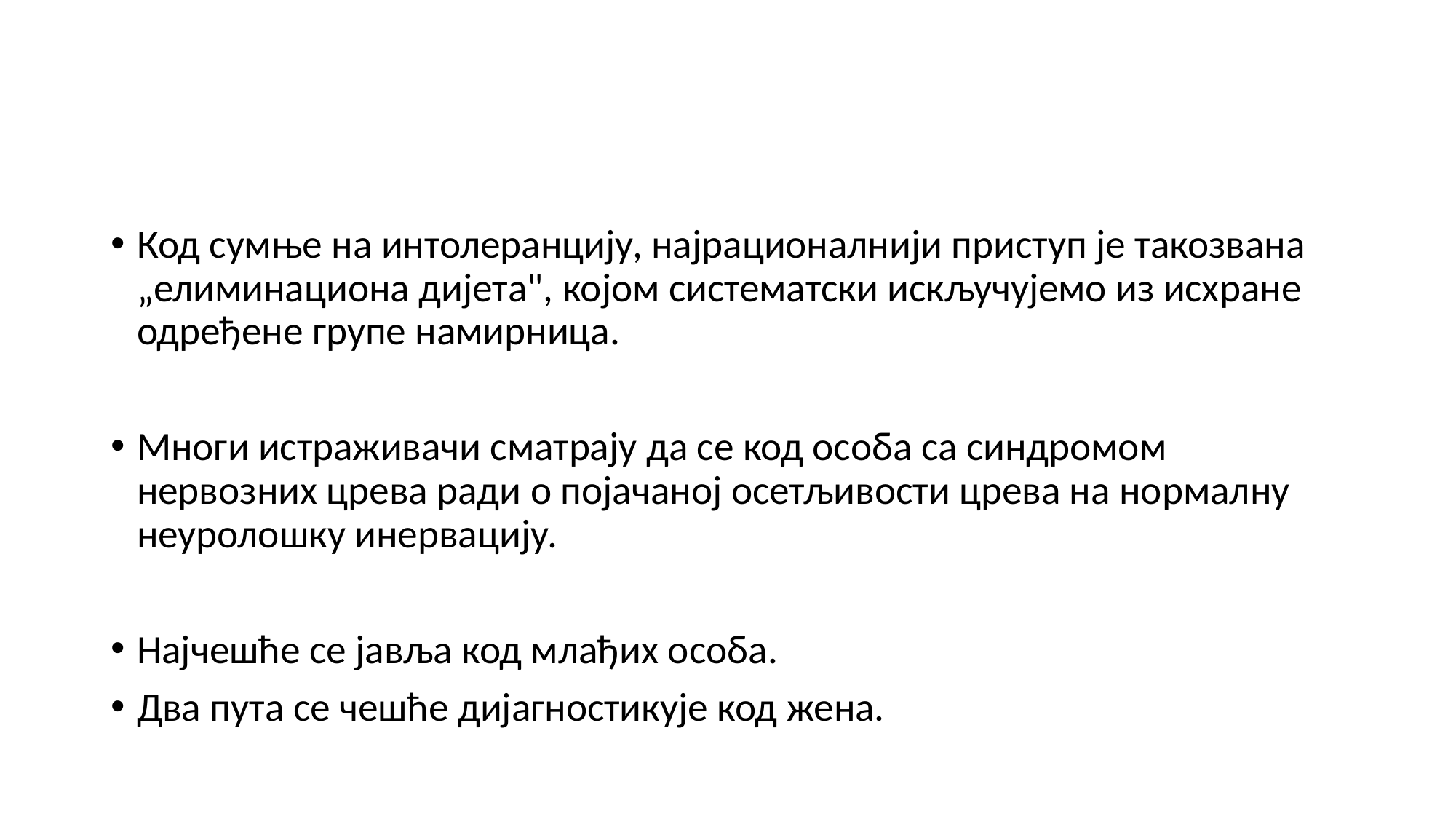

#
Код сумње на интолеранцију, најрационалнији приступ је такозвана „елиминациона дијета", којом систематски искључујемо из исхране одређене групе намирница.

Многи истраживачи сматрају да се код особа са синдромом нервозних црева ради о појачаној осетљивости црева на нормалну неуролошку инервацију.

Најчешће се јавља код млађих особа.
Два пута се чешће дијагностикује код жена.